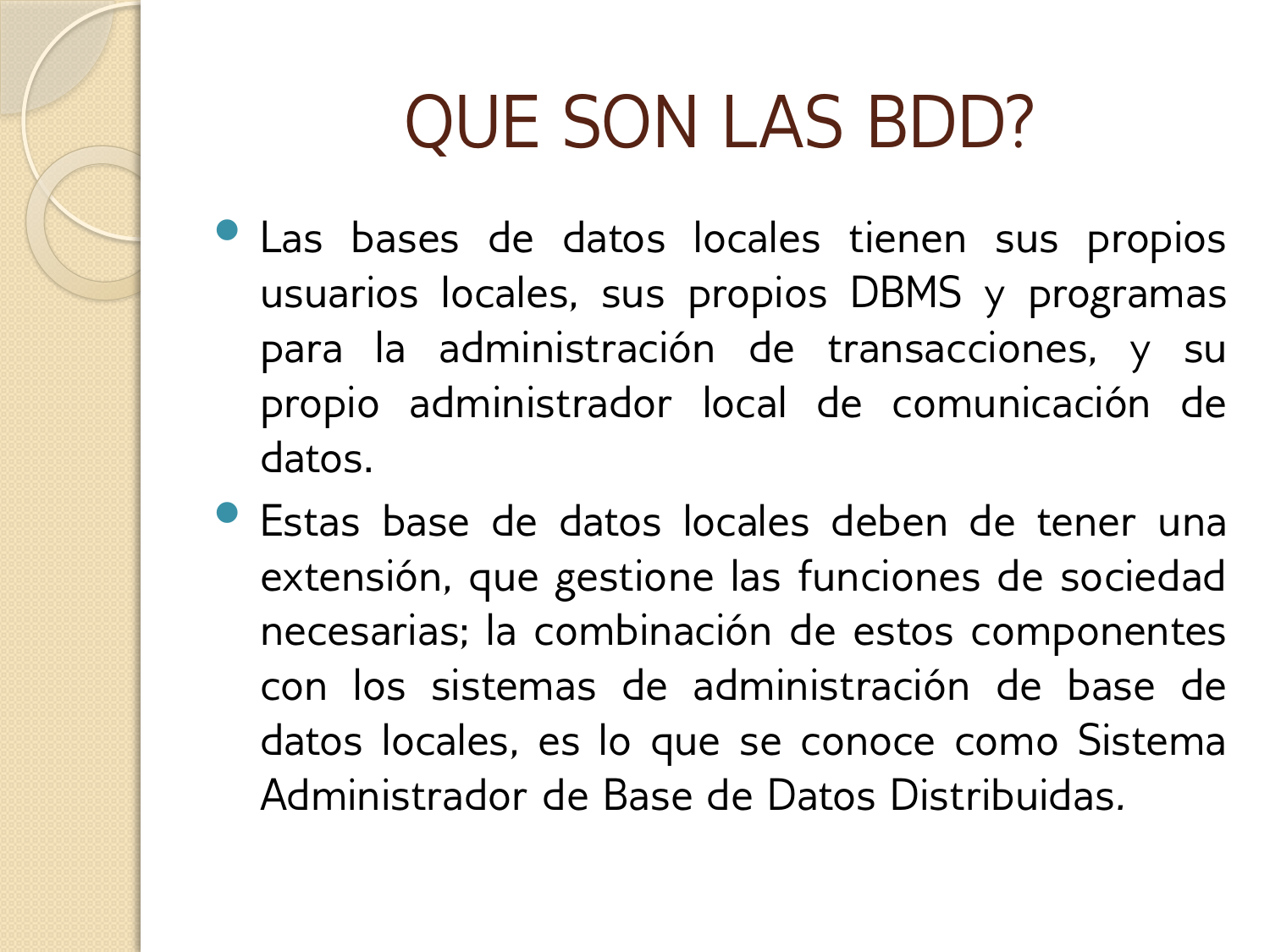

# QUE SON LAS BDD?
Las bases de datos locales tienen sus propios usuarios locales, sus propios DBMS y programas para la administración de transacciones, y su propio administrador local de comunicación de datos.
Estas base de datos locales deben de tener una extensión, que gestione las funciones de sociedad necesarias; la combinación de estos componentes con los sistemas de administración de base de datos locales, es lo que se conoce como Sistema Administrador de Base de Datos Distribuidas.